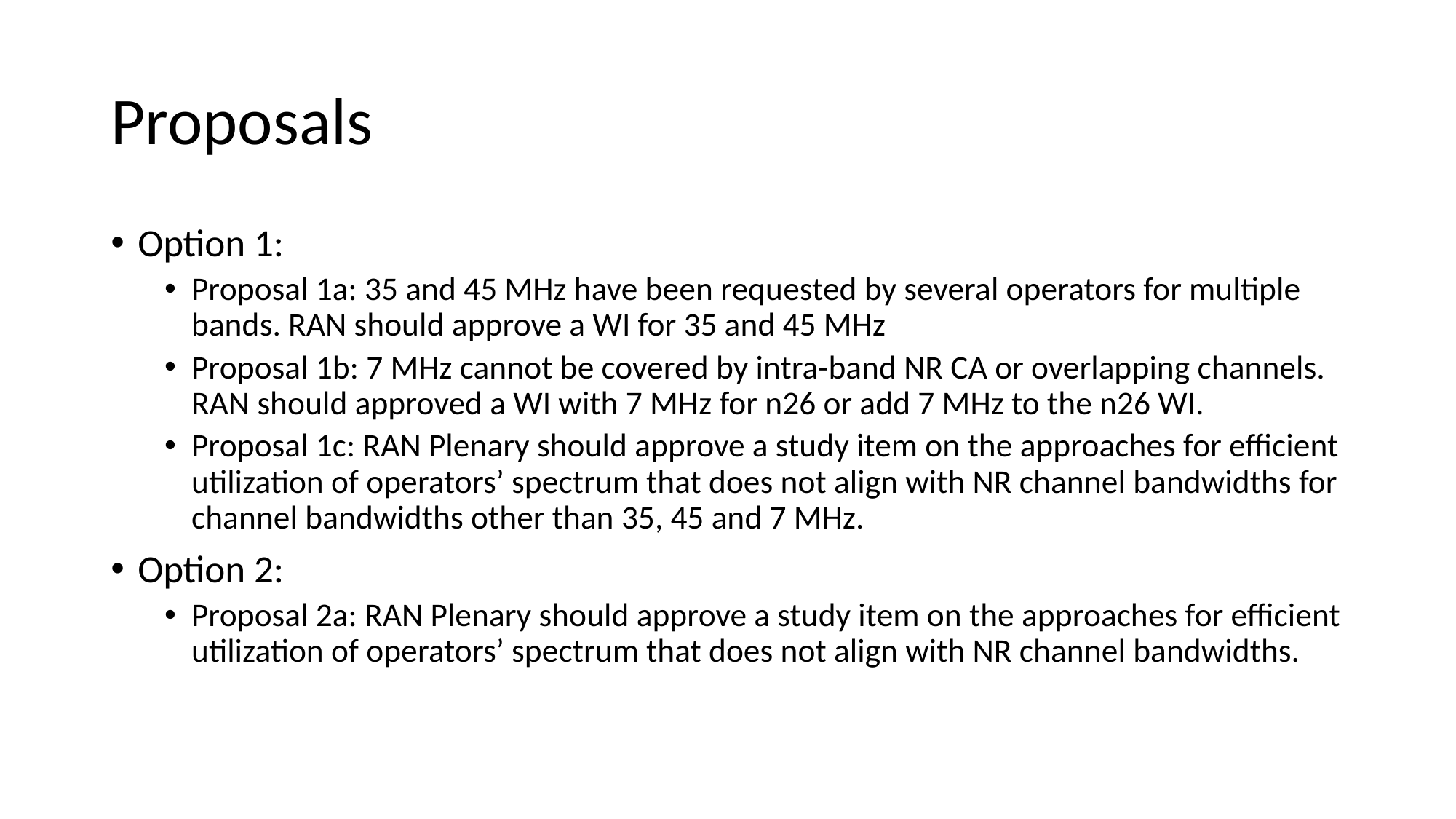

# Proposals
Option 1:
Proposal 1a: 35 and 45 MHz have been requested by several operators for multiple bands. RAN should approve a WI for 35 and 45 MHz
Proposal 1b: 7 MHz cannot be covered by intra-band NR CA or overlapping channels. RAN should approved a WI with 7 MHz for n26 or add 7 MHz to the n26 WI.
Proposal 1c: RAN Plenary should approve a study item on the approaches for efficient utilization of operators’ spectrum that does not align with NR channel bandwidths for channel bandwidths other than 35, 45 and 7 MHz.
Option 2:
Proposal 2a: RAN Plenary should approve a study item on the approaches for efficient utilization of operators’ spectrum that does not align with NR channel bandwidths.